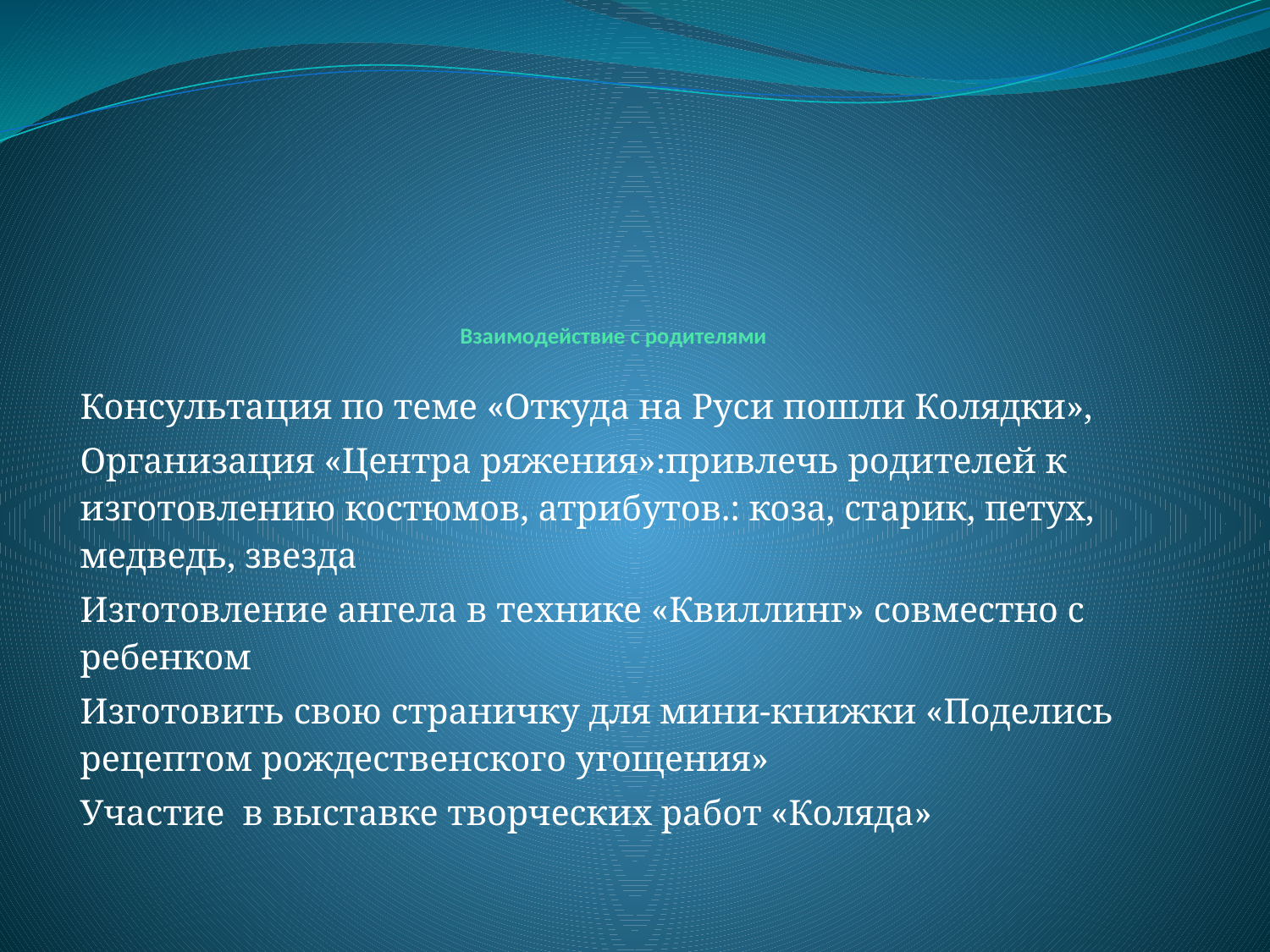

# Взаимодействие с родителями
Консультация по теме «Откуда на Руси пошли Колядки»,
Организация «Центра ряжения»:привлечь родителей к изготовлению костюмов, атрибутов.: коза, старик, петух, медведь, звезда
Изготовление ангела в технике «Квиллинг» совместно с ребенком
Изготовить свою страничку для мини-книжки «Поделись рецептом рождественского угощения»
Участие  в выставке творческих работ «Коляда»